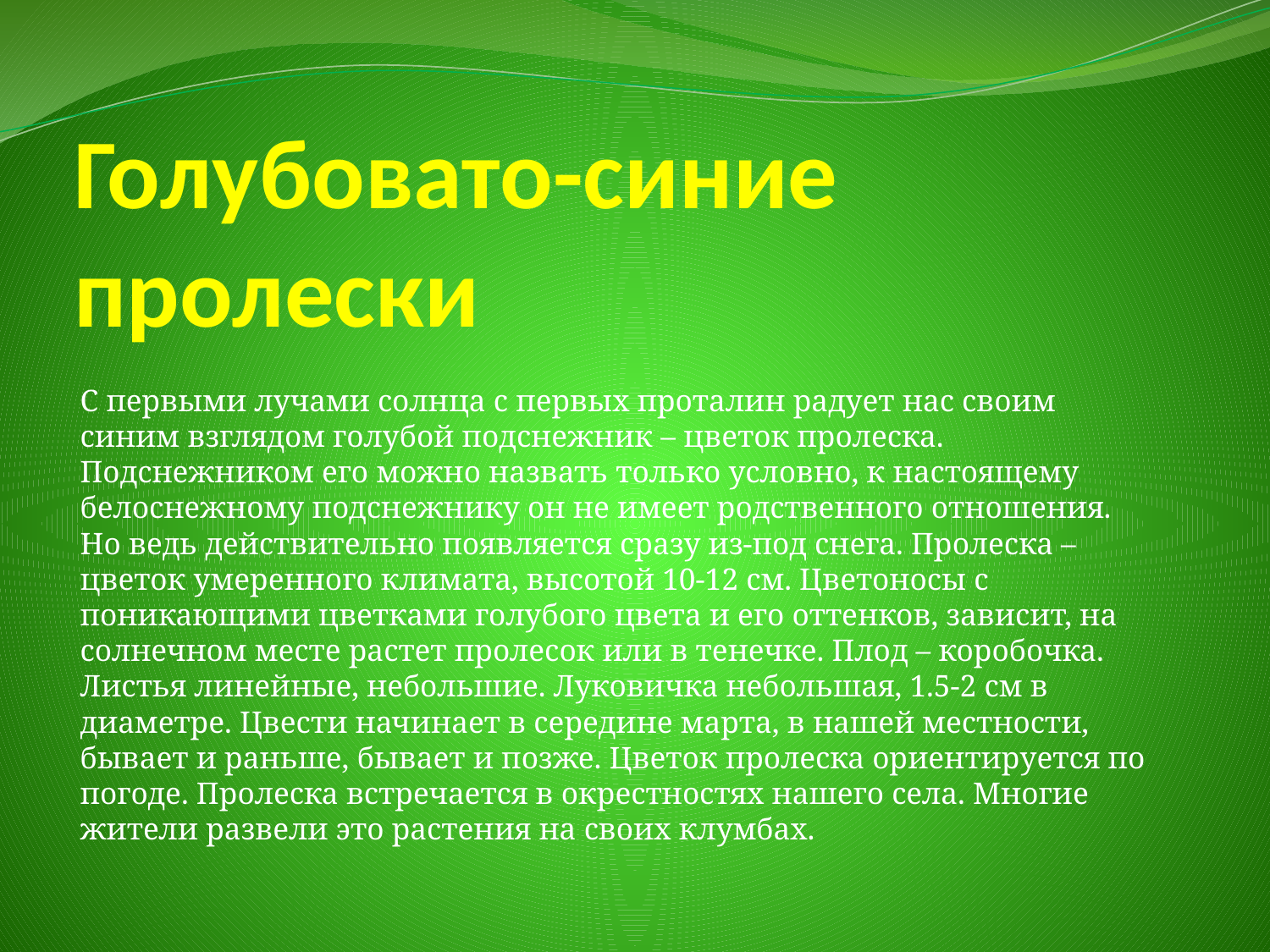

# Голубовато-синие пролески
С первыми лучами солнца с первых проталин радует нас своим синим взглядом голубой подснежник – цветок пролеска. Подснежником его можно назвать только условно, к настоящему белоснежному подснежнику он не имеет родственного отношения. Но ведь действительно появляется сразу из-под снега. Пролеска – цветок умеренного климата, высотой 10-12 см. Цветоносы с поникающими цветками голубого цвета и его оттенков, зависит, на солнечном месте растет пролесок или в тенечке. Плод – коробочка. Листья линейные, небольшие. Луковичка небольшая, 1.5-2 см в диаметре. Цвести начинает в середине марта, в нашей местности, бывает и раньше, бывает и позже. Цветок пролеска ориентируется по погоде. Пролеска встречается в окрестностях нашего села. Многие жители развели это растения на своих клумбах.